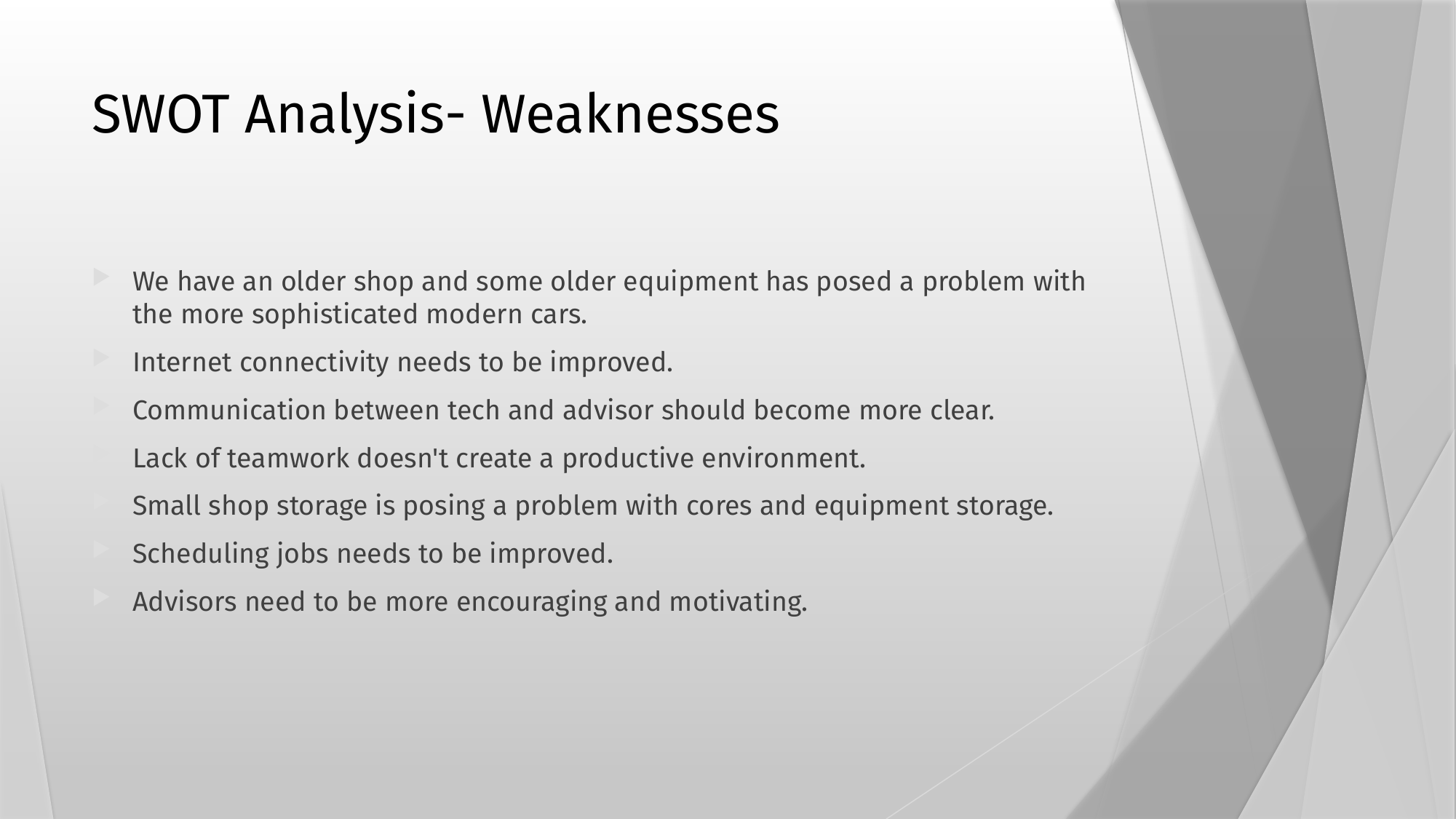

# SWOT Analysis- Weaknesses
We have an older shop and some older equipment has posed a problem with the more sophisticated modern cars.
Internet connectivity needs to be improved.
Communication between tech and advisor should become more clear.
Lack of teamwork doesn't create a productive environment.
Small shop storage is posing a problem with cores and equipment storage.
Scheduling jobs needs to be improved.
Advisors need to be more encouraging and motivating.